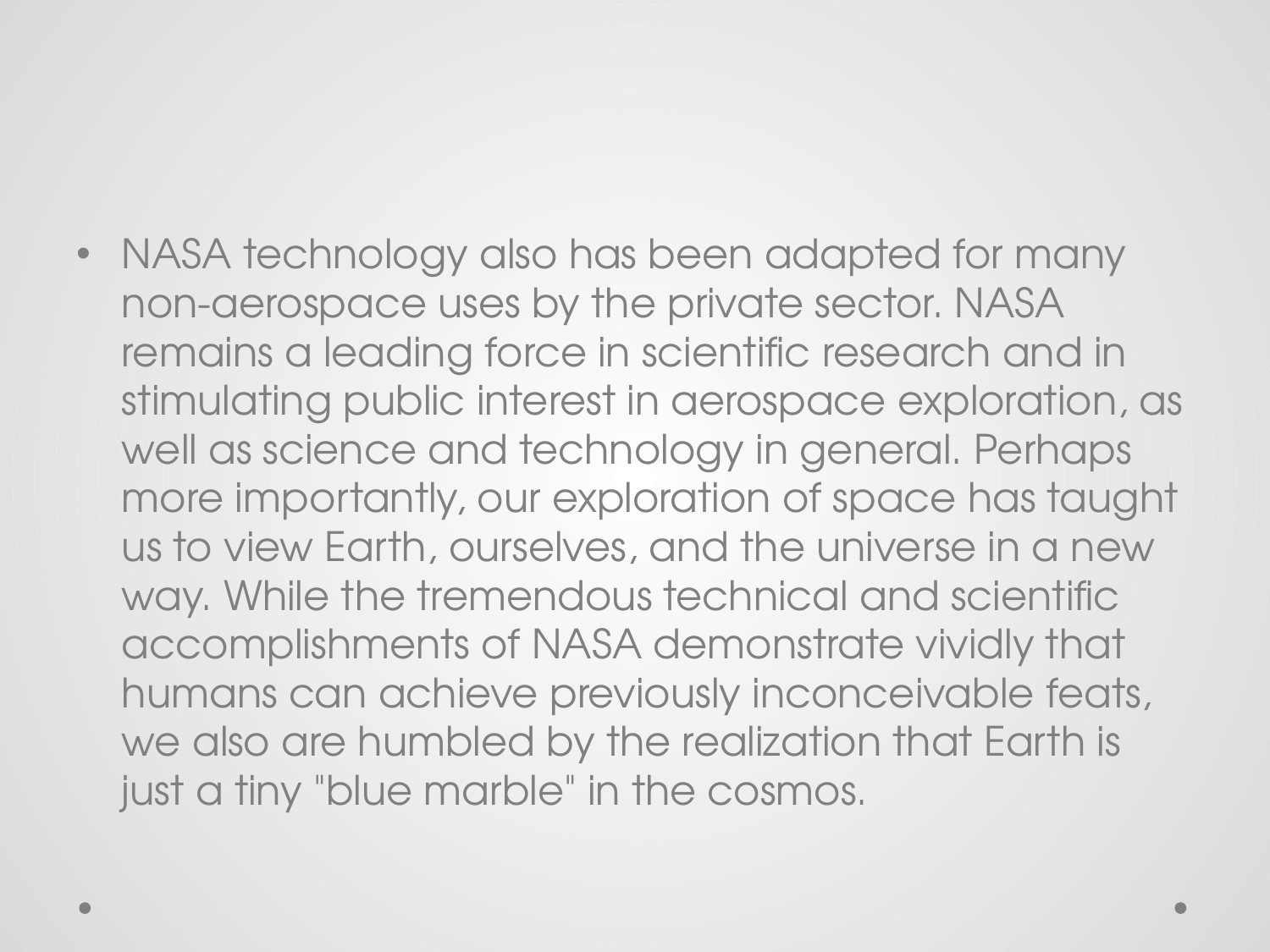

#
NASA technology also has been adapted for many non-aerospace uses by the private sector. NASA remains a leading force in scientific research and in stimulating public interest in aerospace exploration, as well as science and technology in general. Perhaps more importantly, our exploration of space has taught us to view Earth, ourselves, and the universe in a new way. While the tremendous technical and scientific accomplishments of NASA demonstrate vividly that humans can achieve previously inconceivable feats, we also are humbled by the realization that Earth is just a tiny "blue marble" in the cosmos.